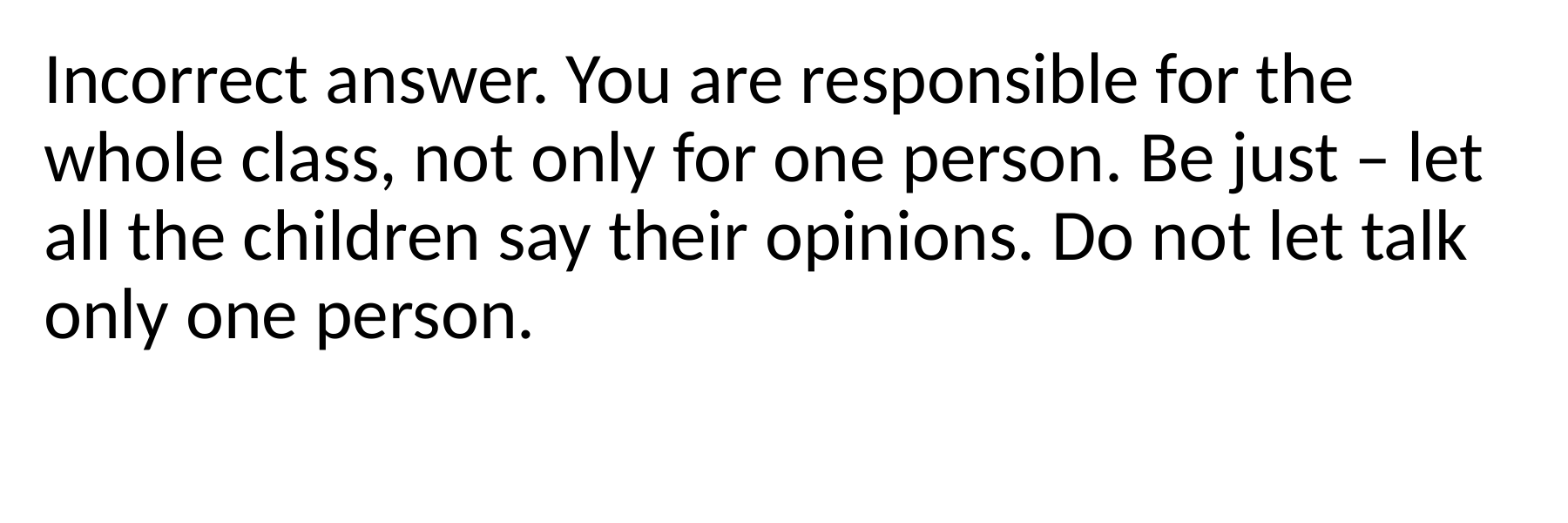

Incorrect answer. You are responsible for the whole class, not only for one person. Be just – let all the children say their opinions. Do not let talk only one person.